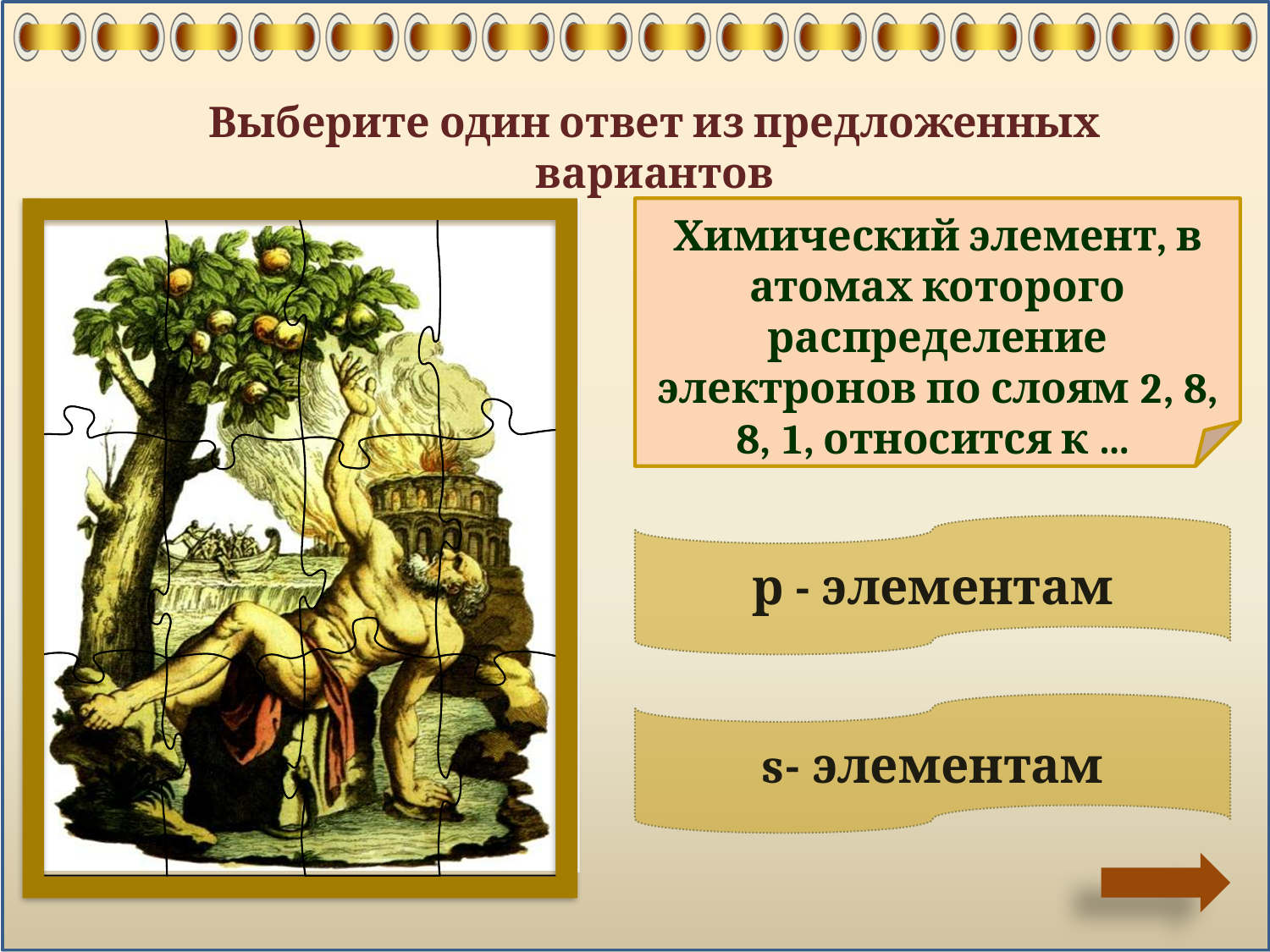

Выберите один ответ из предложенных вариантов

Химический элемент, в атомах которого распределение электронов по слоям 2, 8, 8, 1, относится к …

р - элементам

s- элементам